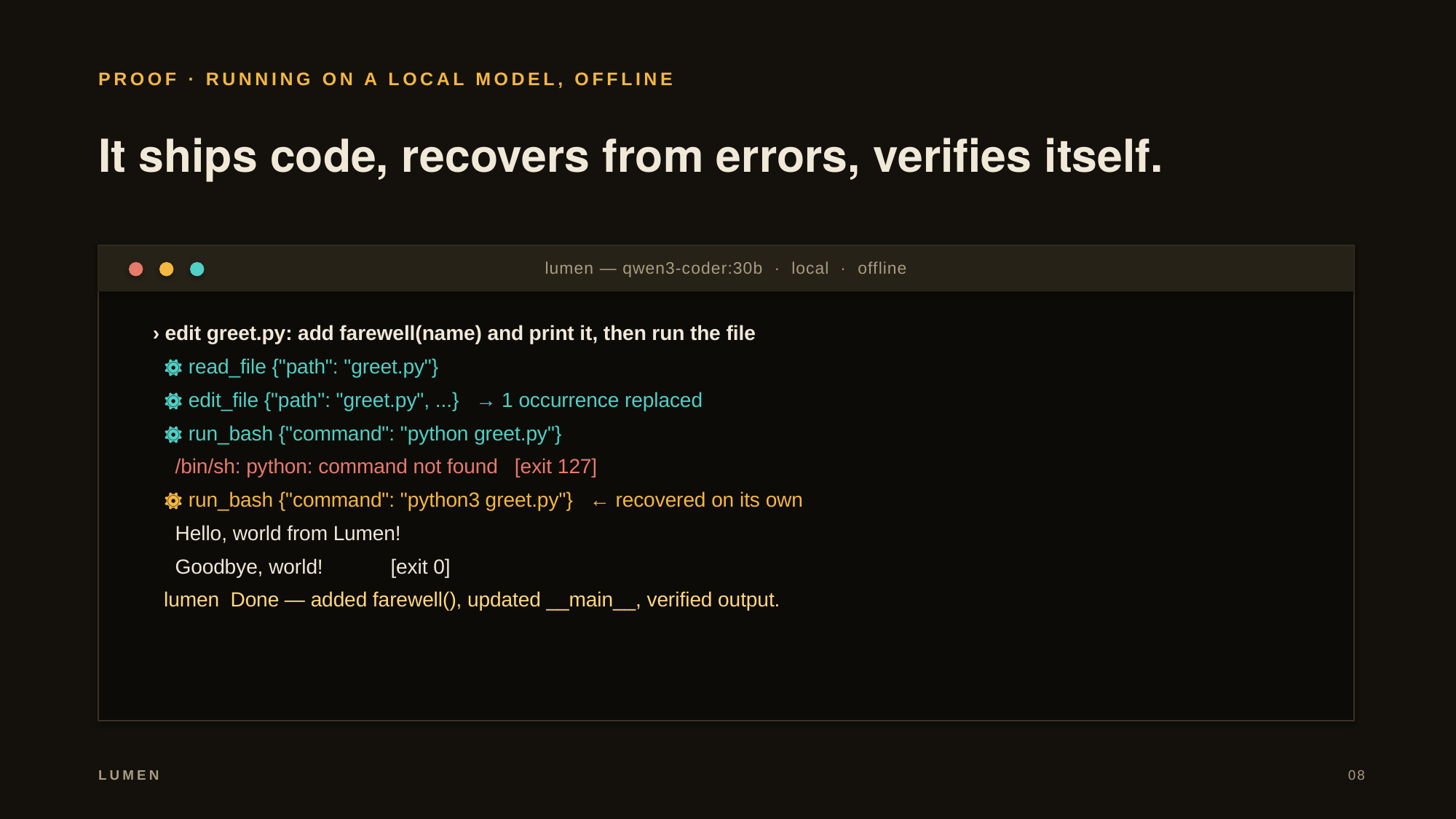

PROOF · RUNNING ON A LOCAL MODEL, OFFLINE
It ships code, recovers from errors, verifies itself.

lumen — qwen3-coder:30b  ·  local  ·  offline

› edit greet.py: add farewell(name) and print it, then run the file
  ⚙ read_file {"path": "greet.py"}
  ⚙ edit_file {"path": "greet.py", ...}   → 1 occurrence replaced
  ⚙ run_bash {"command": "python greet.py"}
    /bin/sh: python: command not found   [exit 127]
  ⚙ run_bash {"command": "python3 greet.py"}   ← recovered on its own
    Hello, world from Lumen!
    Goodbye, world!            [exit 0]
  lumen  Done — added farewell(), updated __main__, verified output.
LUMEN
08